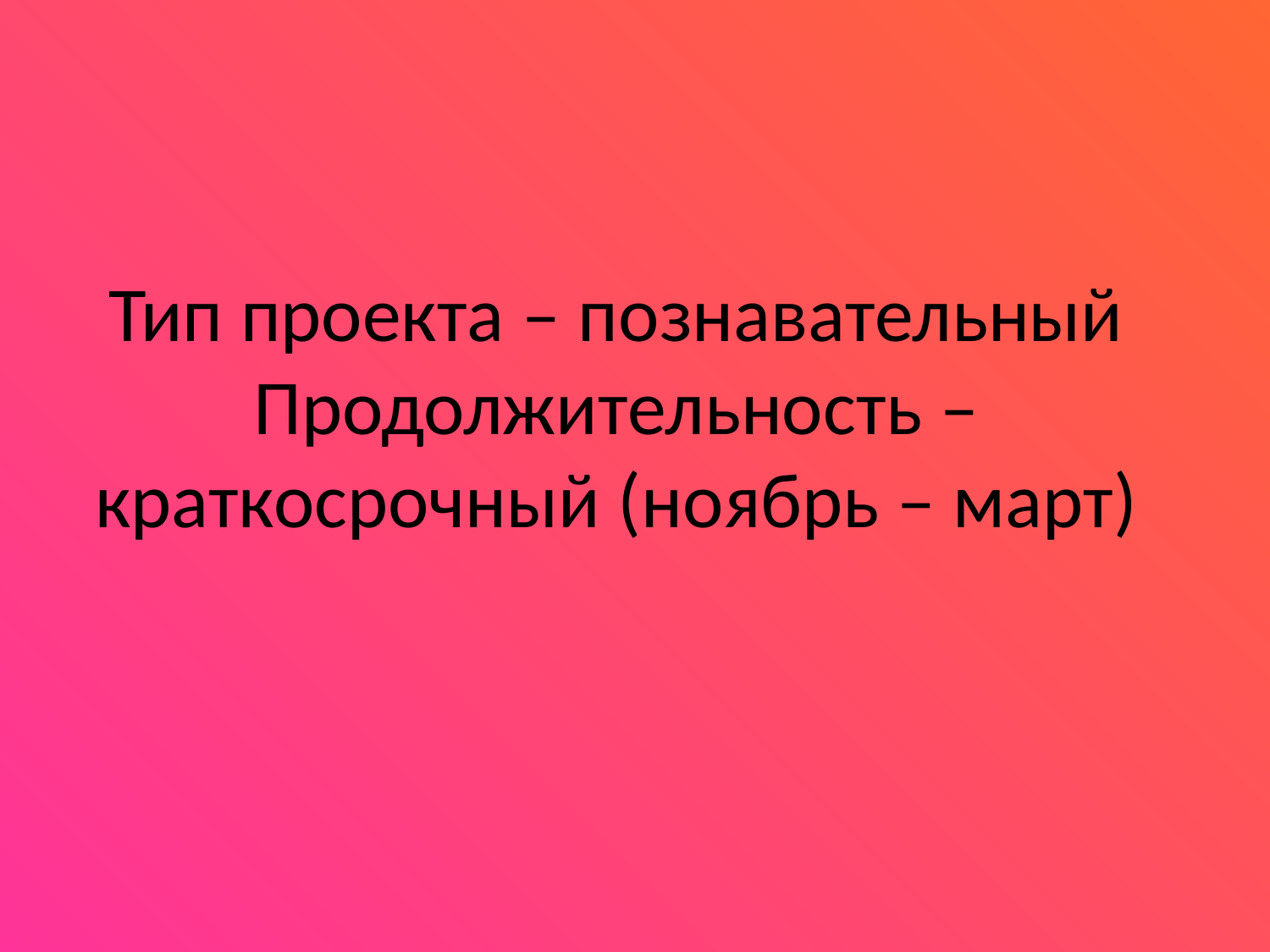

# Тип проекта – познавательный Продолжительность – краткосрочный (ноябрь – март)